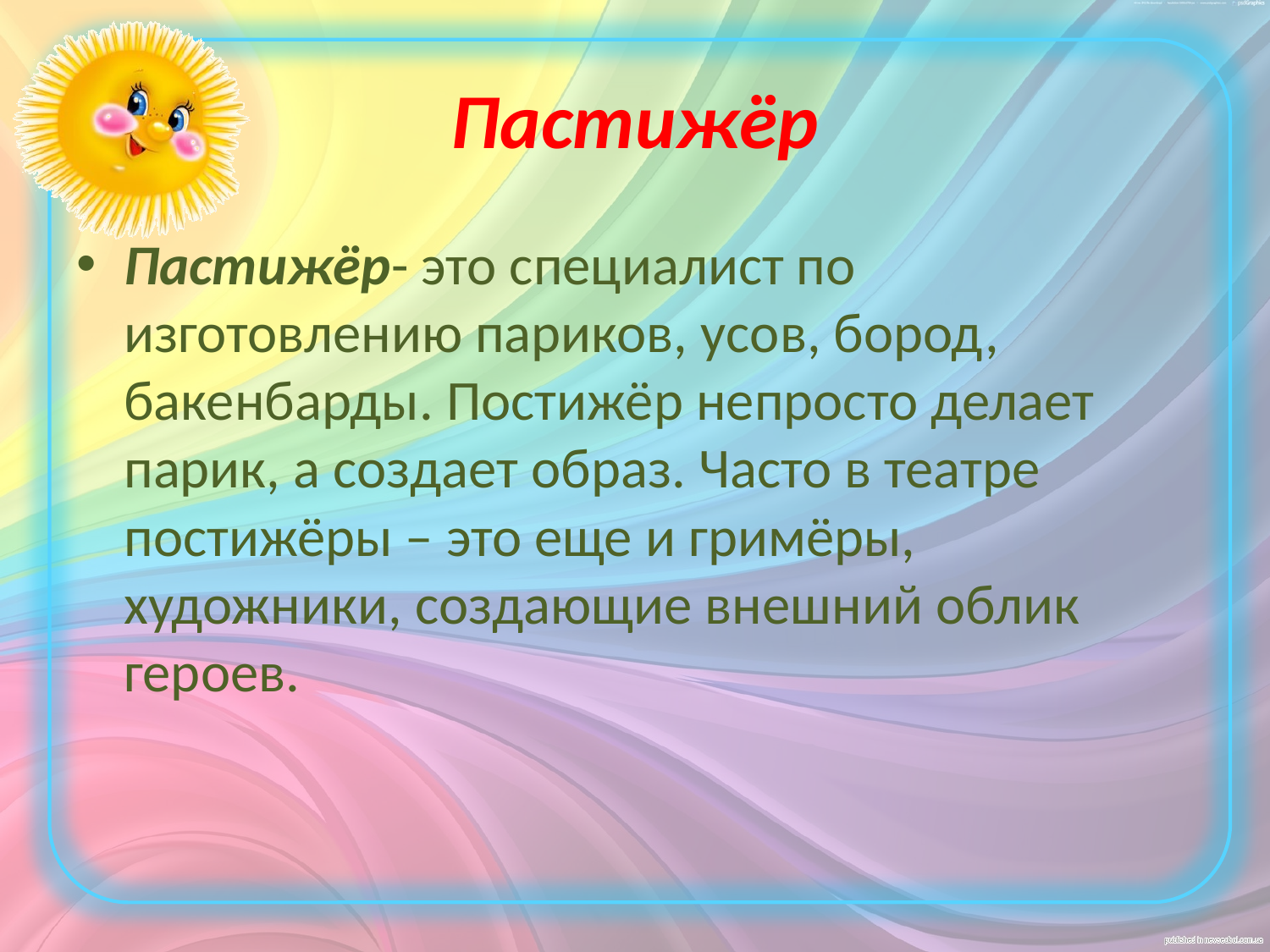

# Пастижёр
Пастижёр- это специалист по изготовлению париков, усов, бород, бакенбарды. Постижёр непросто делает парик, а создает образ. Часто в театре постижёры – это еще и гримёры, художники, создающие внешний облик героев.